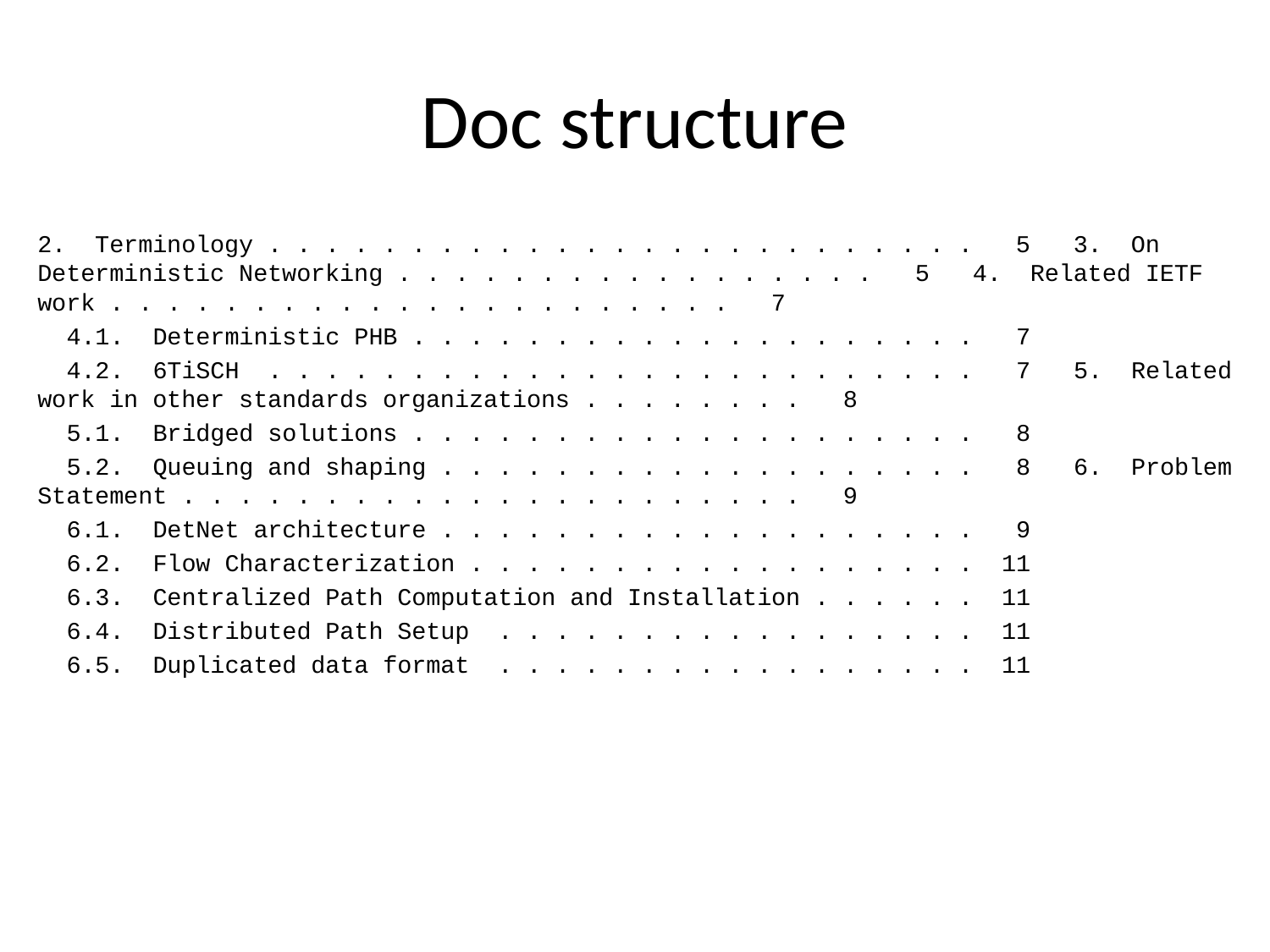

# Doc structure
2.  Terminology . . . . . . . . . . . . . . . . . . . . . . . . .   5   3.  On Deterministic Networking . . . . . . . . . . . . . . . . .   5   4.  Related IETF work . . . . . . . . . . . . . . . . . . . . . .   7
  4.1.  Deterministic PHB . . . . . . . . . . . . . . . . . . . .   7
  4.2.  6TiSCH  . . . . . . . . . . . . . . . . . . . . . . . . .   7   5.  Related work in other standards organizations . . . . . . . .   8
  5.1.  Bridged solutions . . . . . . . . . . . . . . . . . . . .   8
  5.2.  Queuing and shaping . . . . . . . . . . . . . . . . . . .   8   6.  Problem Statement . . . . . . . . . . . . . . . . . . . . . .   9
  6.1.  DetNet architecture . . . . . . . . . . . . . . . . . . .   9
  6.2.  Flow Characterization . . . . . . . . . . . . . . . . . .  11
  6.3.  Centralized Path Computation and Installation . . . . . .  11
  6.4.  Distributed Path Setup  . . . . . . . . . . . . . . . . .  11
  6.5.  Duplicated data format  . . . . . . . . . . . . . . . . .  11